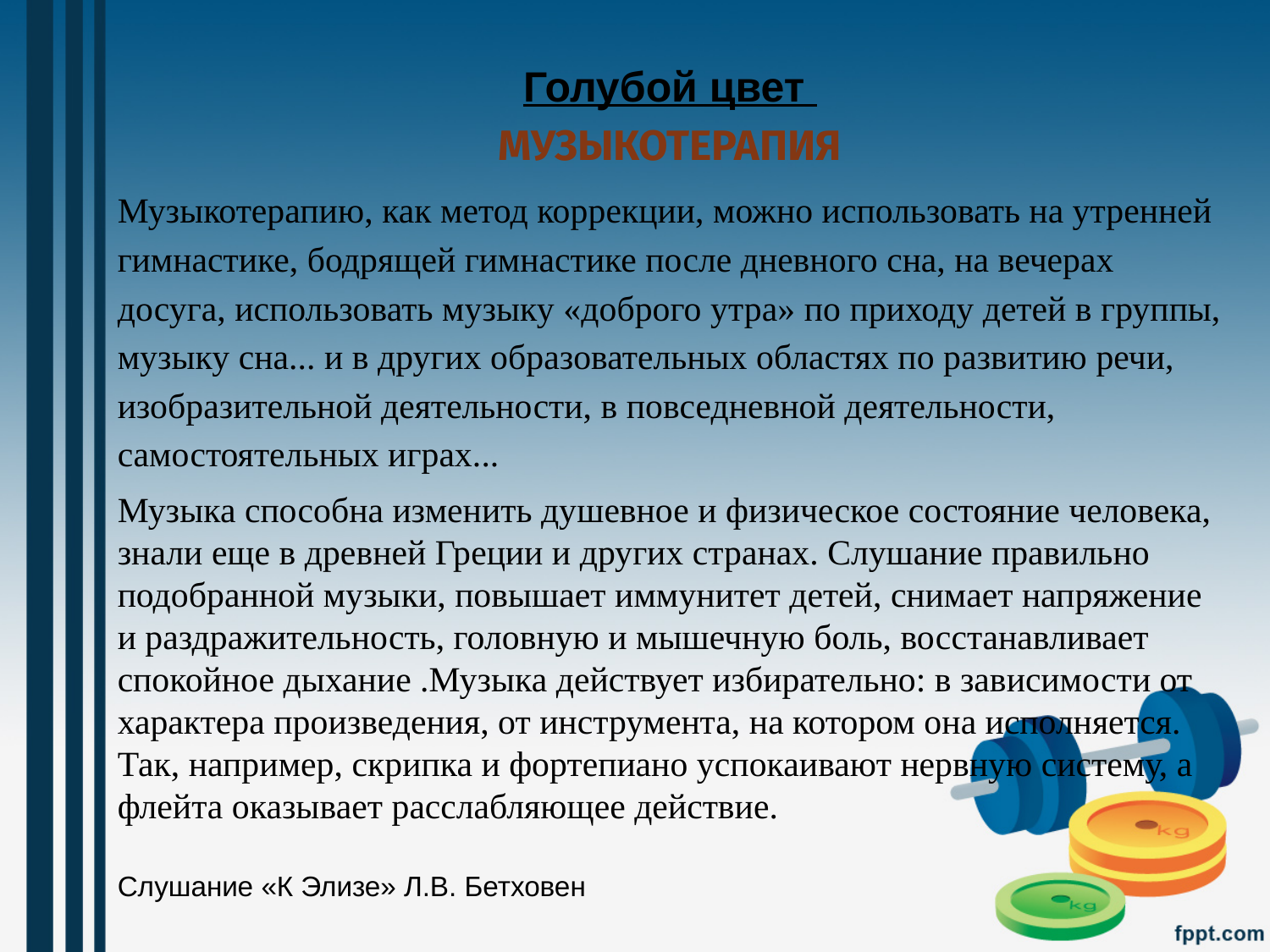

Голубой цвет
МУЗЫКОТЕРАПИЯ
Музыкотерапию, как метод коррекции, можно использовать на утренней гимнастике, бодрящей гимнастике после дневного сна, на вечерах досуга, использовать музыку «доброго утра» по приходу детей в группы, музыку сна... и в других образовательных областях по развитию речи, изобразительной деятельности, в повседневной деятельности, самостоятельных играх...
Музыка способна изменить душевное и физическое состояние человека, знали еще в древней Греции и других странах. Слушание правильно подобранной музыки, повышает иммунитет детей, снимает напряжение и раздражительность, головную и мышечную боль, восстанавливает спокойное дыхание .Музыка действует избирательно: в зависимости от характера произведения, от инструмента, на котором она исполняется. Так, например, скрипка и фортепиано успокаивают нервную систему, а флейта оказывает расслабляющее действие.
Слушание «К Элизе» Л.В. Бетховен